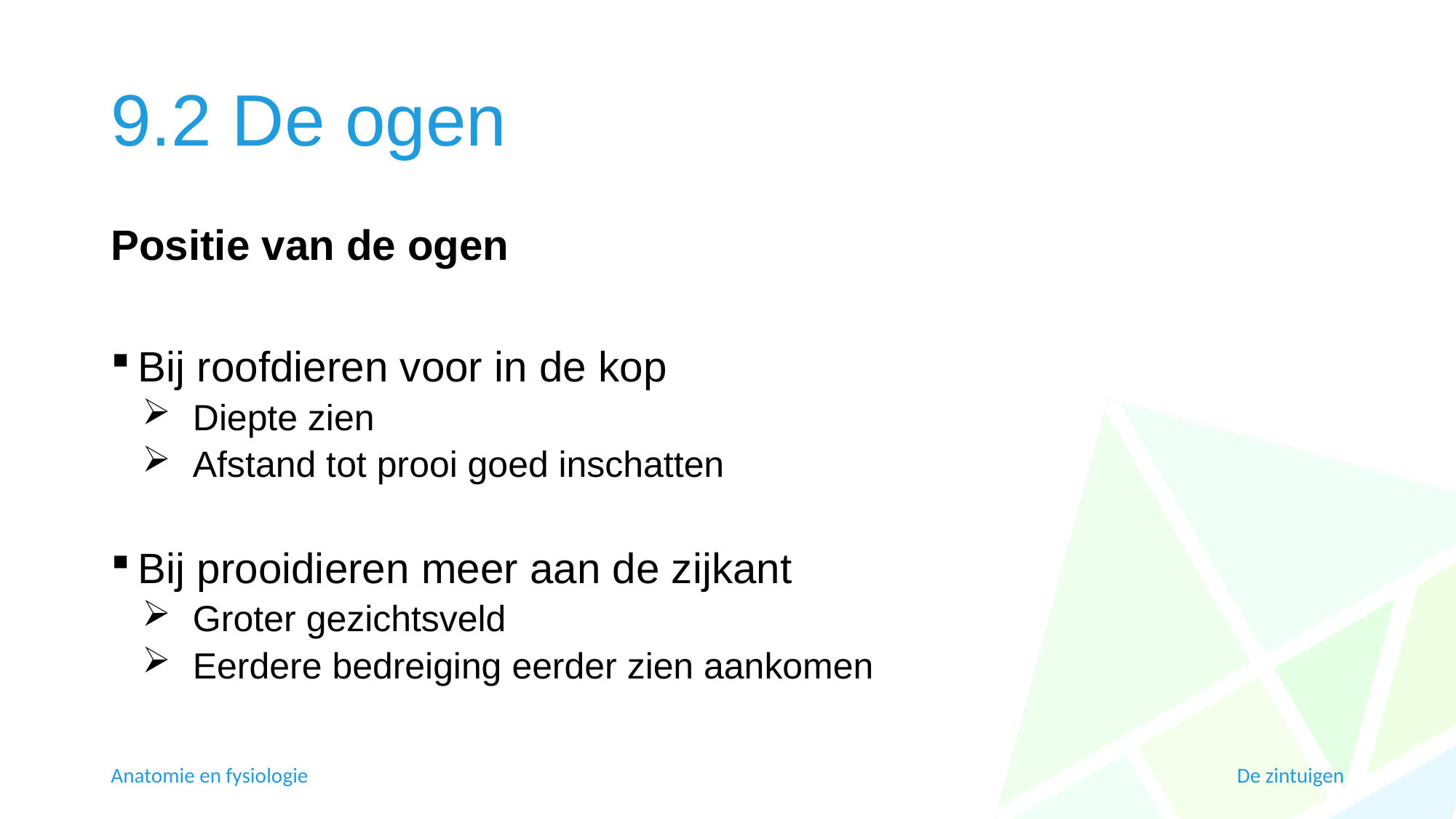

# 9.2 De ogen
Positie van de ogen

Bij roofdieren voor in de kop
Diepte zien
Afstand tot prooi goed inschatten

Bij prooidieren meer aan de zijkant
Groter gezichtsveld
Eerdere bedreiging eerder zien aankomen
Anatomie en fysiologie
De zintuigen